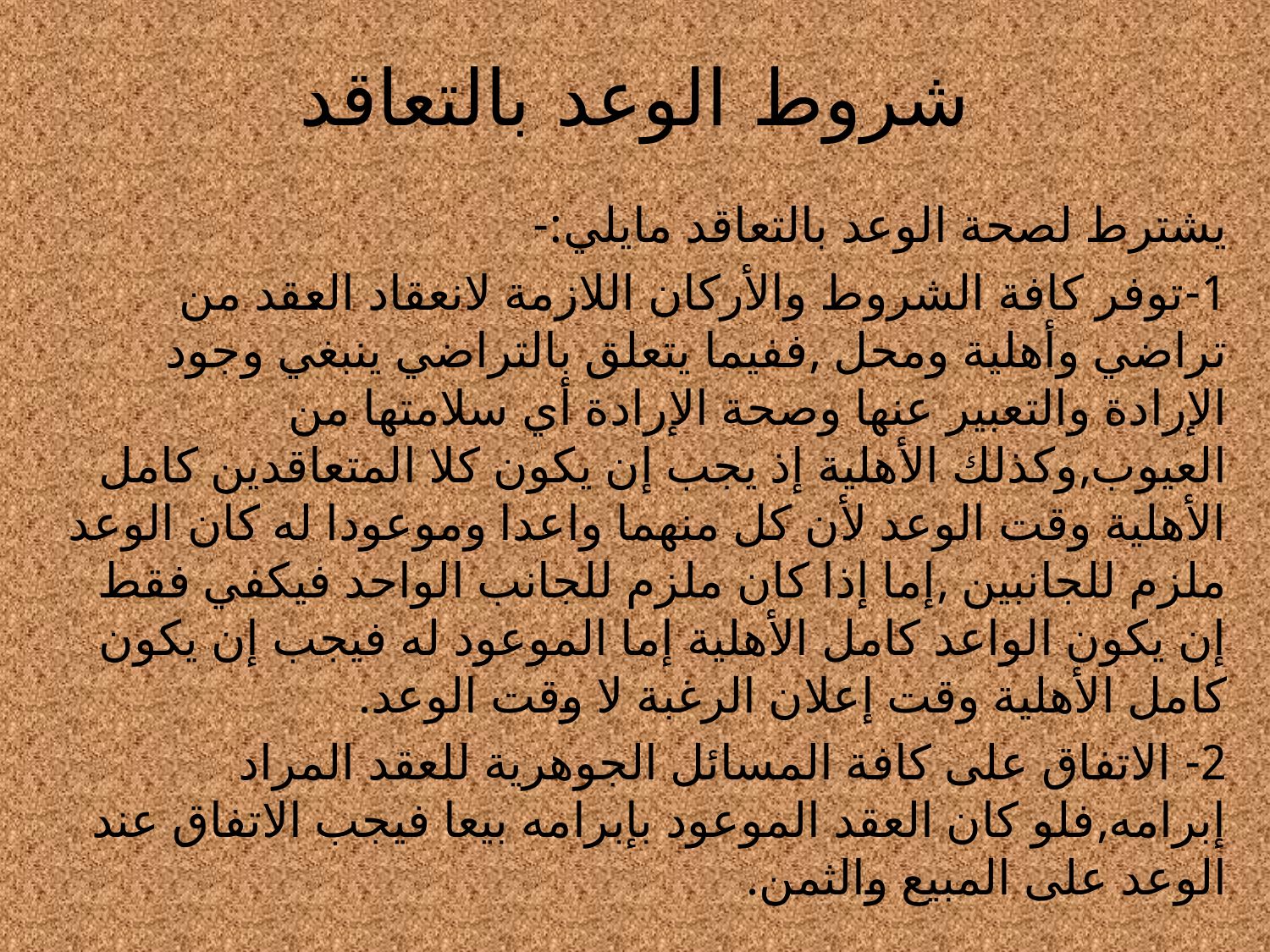

# شروط الوعد بالتعاقد
يشترط لصحة الوعد بالتعاقد مايلي:-
1-توفر كافة الشروط والأركان اللازمة لانعقاد العقد من تراضي وأهلية ومحل ,ففيما يتعلق بالتراضي ينبغي وجود الإرادة والتعبير عنها وصحة الإرادة أي سلامتها من العيوب,وكذلك الأهلية إذ يجب إن يكون كلا المتعاقدين كامل الأهلية وقت الوعد لأن كل منهما واعدا وموعودا له كان الوعد ملزم للجانبين ,إما إذا كان ملزم للجانب الواحد فيكفي فقط إن يكون الواعد كامل الأهلية إما الموعود له فيجب إن يكون كامل الأهلية وقت إعلان الرغبة لا وقت الوعد.
2- الاتفاق على كافة المسائل الجوهرية للعقد المراد إبرامه,فلو كان العقد الموعود بإبرامه بيعا فيجب الاتفاق عند الوعد على المبيع والثمن.